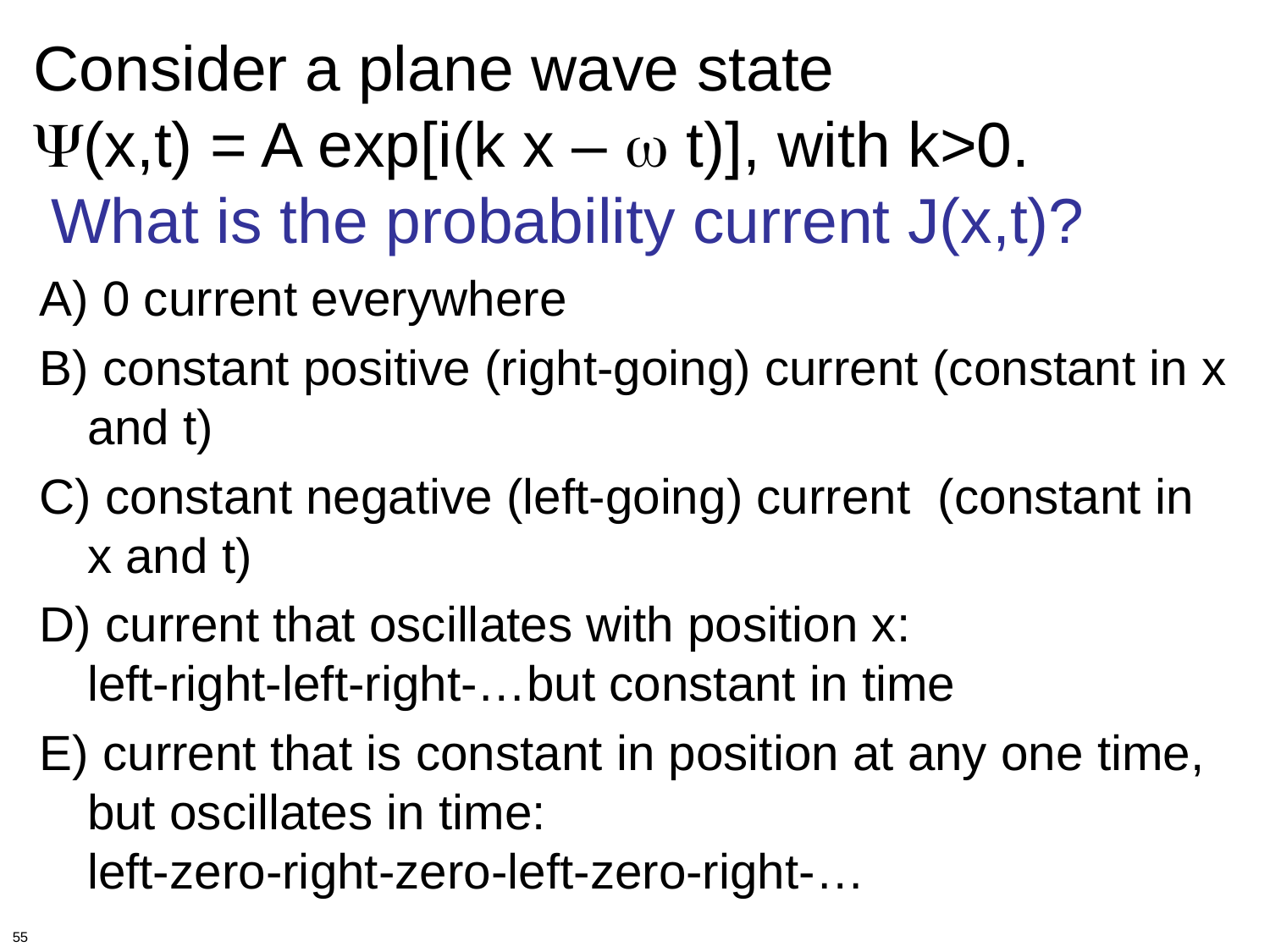

# Consider a plane wave state Ψ(x,t) = A exp[i(k x – ω t)], with k>0. What is the probability current J(x,t)?
A) 0 current everywhere
B) constant positive (right-going) current (constant in x and t)
C) constant negative (left-going) current  (constant in x and t)
D) current that oscillates with position x:
left-right-left-right-…but constant in time
E) current that is constant in position at any one time, but oscillates in time:
left-zero-right-zero-left-zero-right-…
55